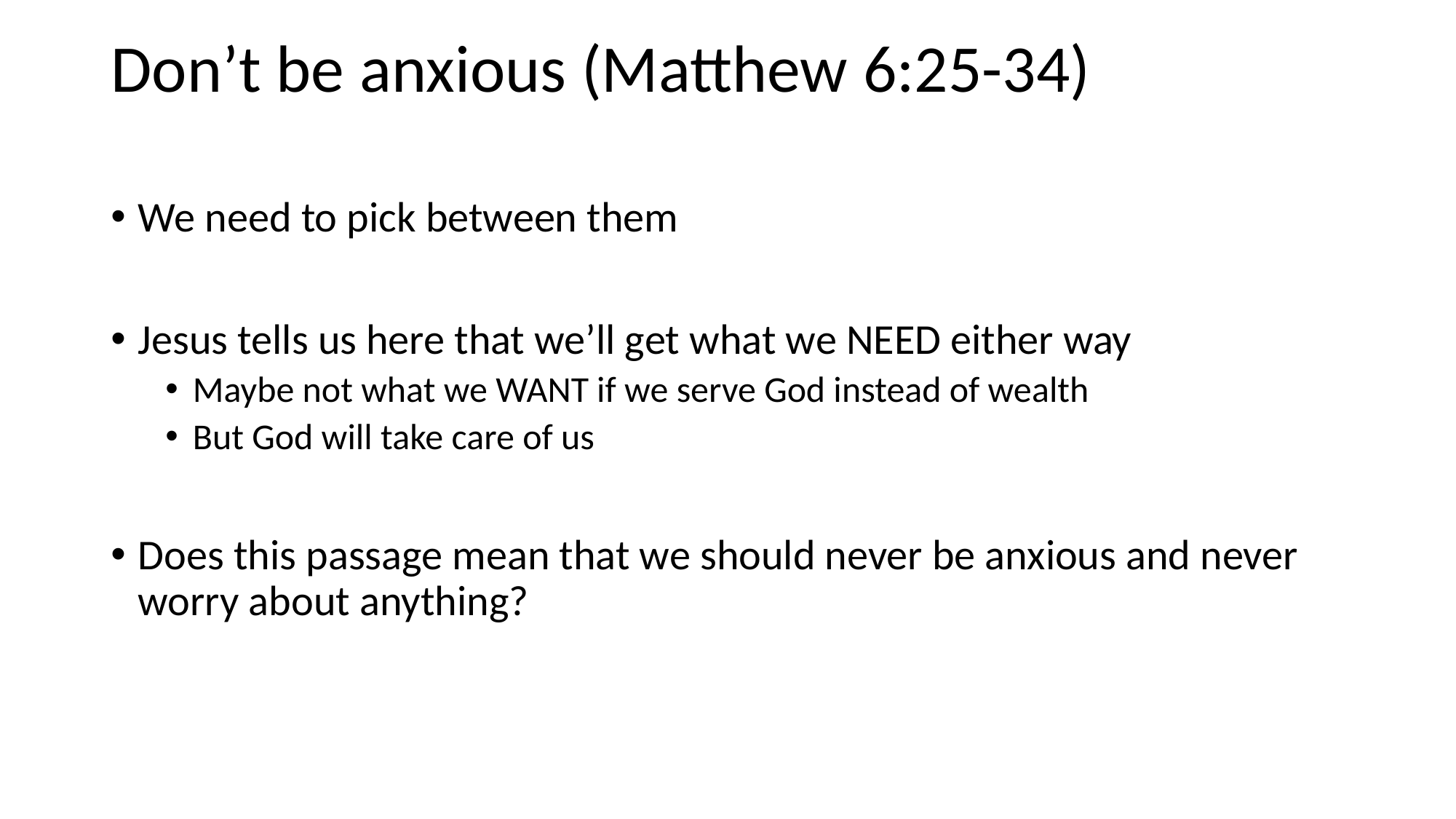

# Don’t be anxious (Matthew 6:25-34)

We need to pick between them

Jesus tells us here that we’ll get what we NEED either way
Maybe not what we WANT if we serve God instead of wealth
But God will take care of us

Does this passage mean that we should never be anxious and never worry about anything?